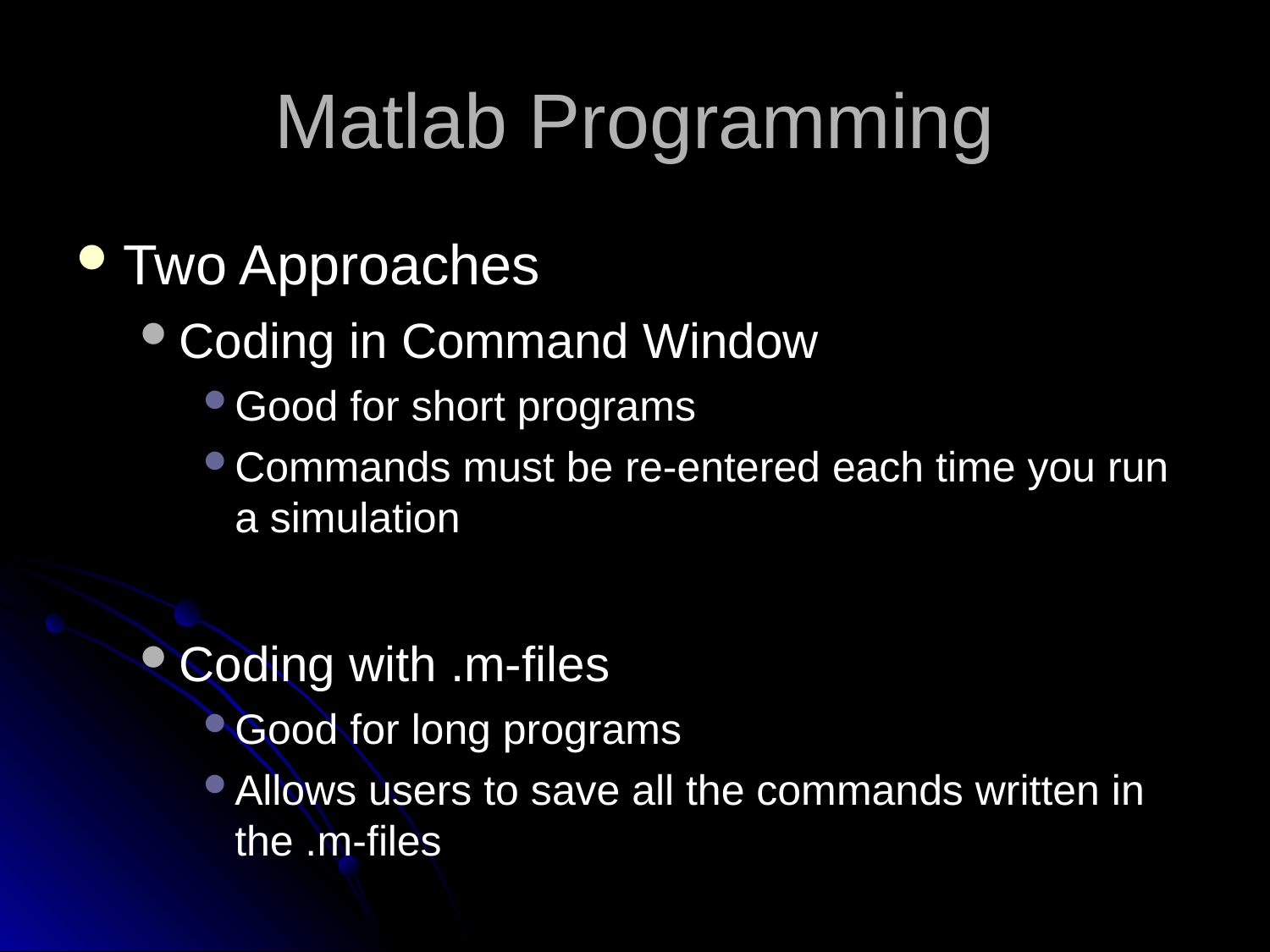

Matlab Programming
Two Approaches
Coding in Command Window
Good for short programs
Commands must be re-entered each time you run a simulation

Coding with .m-files
Good for long programs
Allows users to save all the commands written in the .m-files